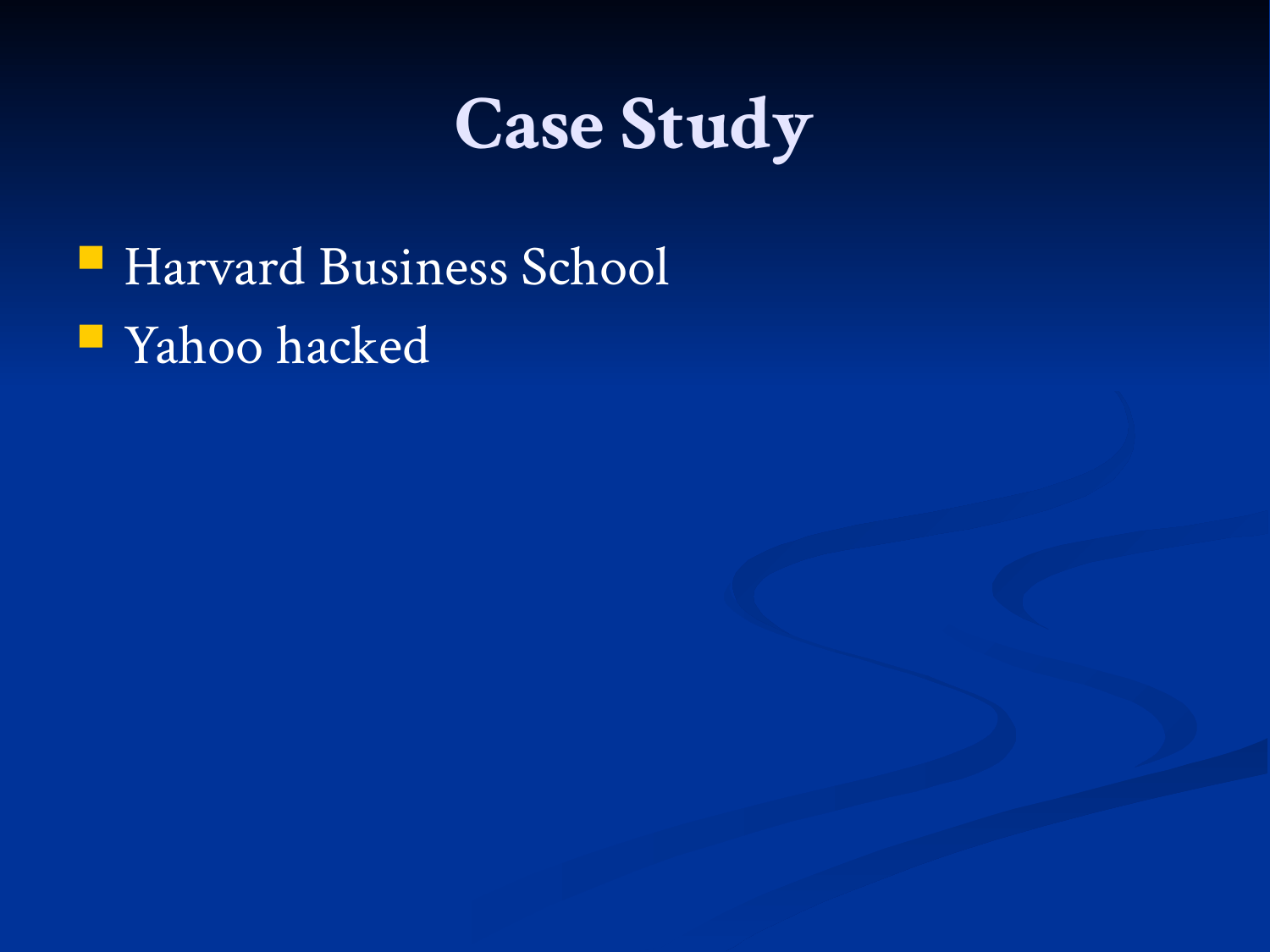

# Case Study
Harvard Business School
Yahoo hacked